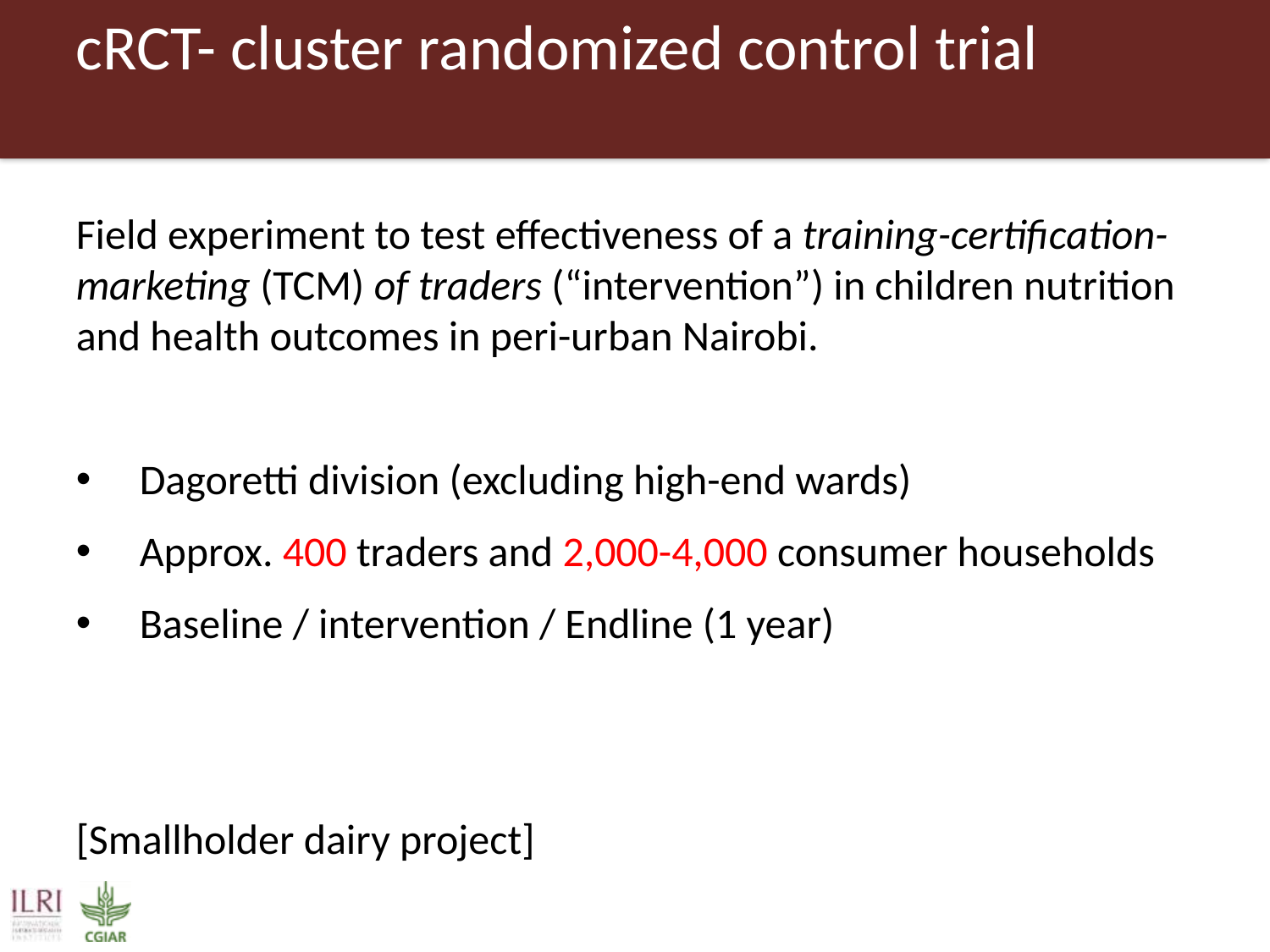

# cRCT- cluster randomized control trial
Field experiment to test effectiveness of a training-certification-marketing (TCM) of traders (“intervention”) in children nutrition and health outcomes in peri-urban Nairobi.

Dagoretti division (excluding high-end wards)
Approx. 400 traders and 2,000-4,000 consumer households
Baseline / intervention / Endline (1 year)

[Smallholder dairy project]